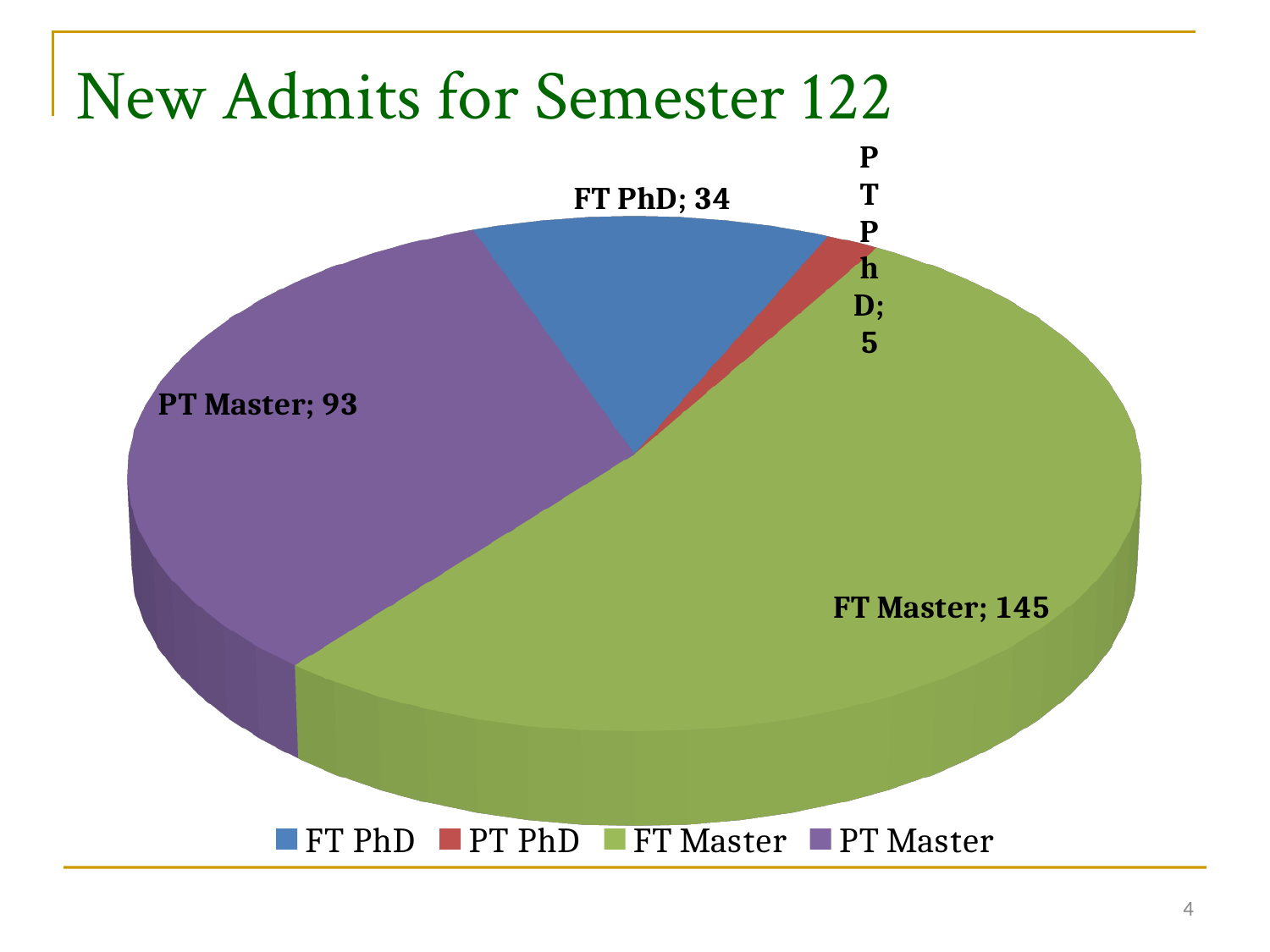

New Admits for Semester 122

[unsupported chart]

[unsupported chart]

4